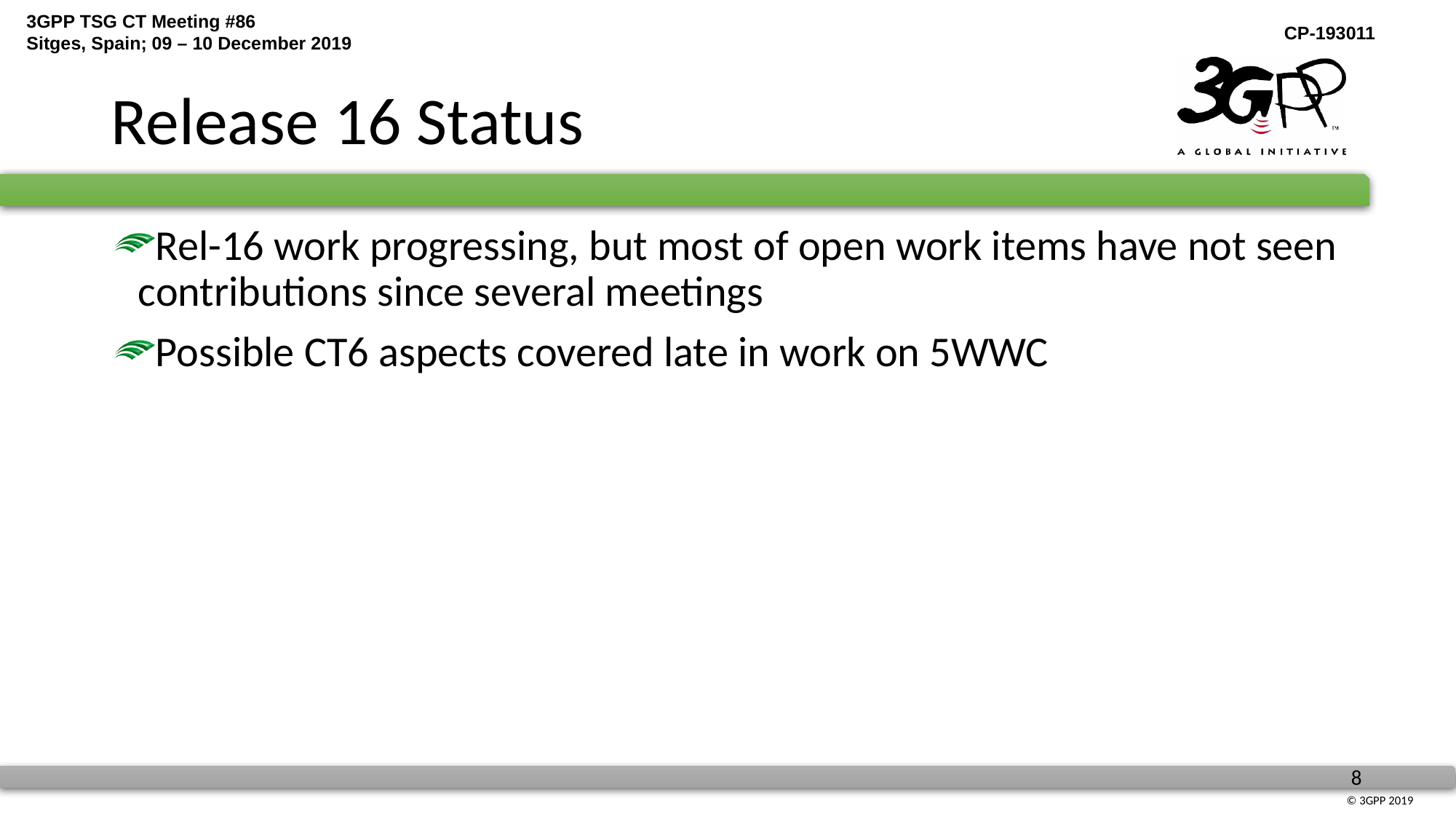

# Release 16 Status
Rel-16 work progressing, but most of open work items have not seen contributions since several meetings
Possible CT6 aspects covered late in work on 5WWC